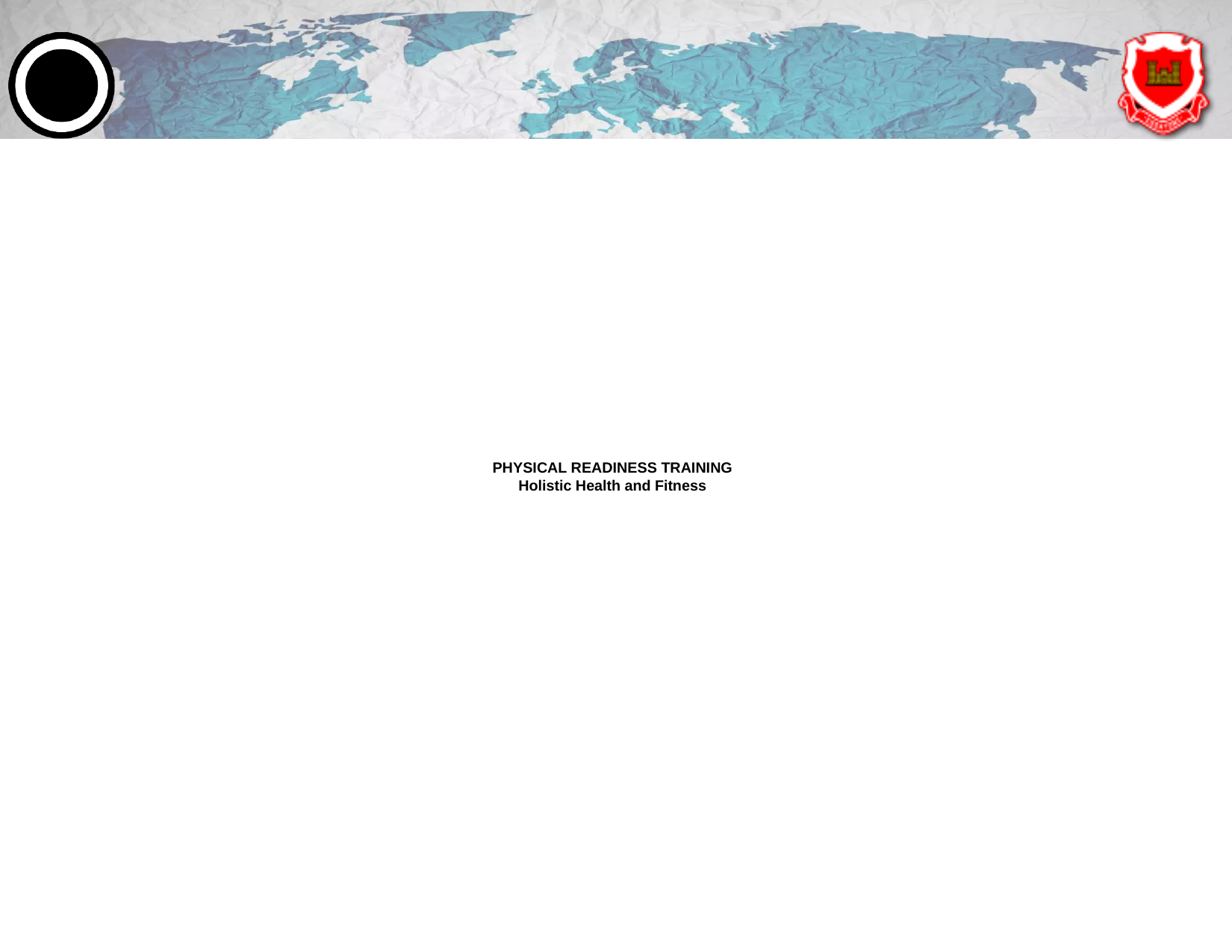

# PHYSICAL READINESS TRAINING Holistic Health and Fitness